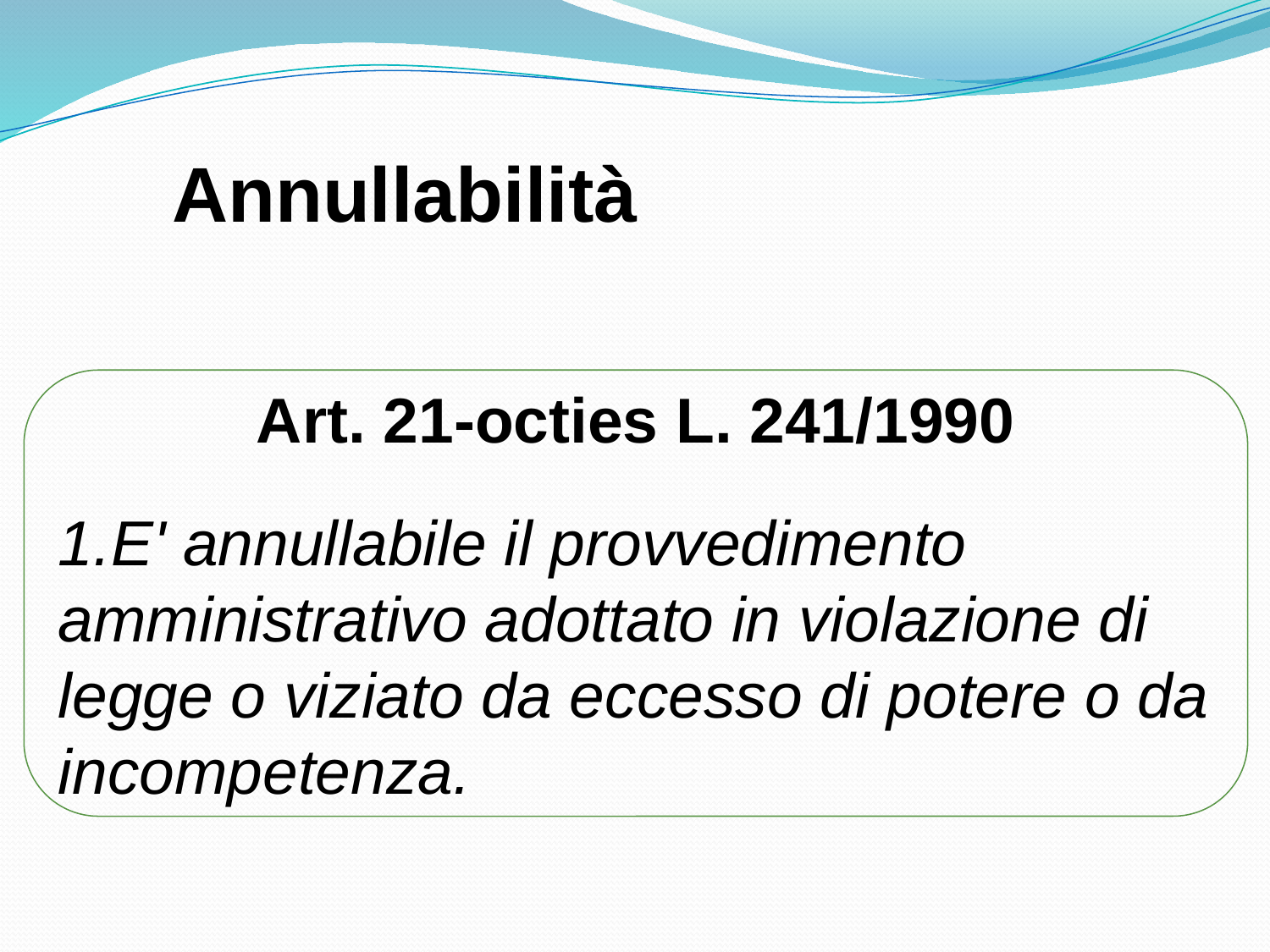

Annullabilità
Art. 21-octies L. 241/1990

1.E' annullabile il provvedimento amministrativo adottato in violazione di legge o viziato da eccesso di potere o da incompetenza.